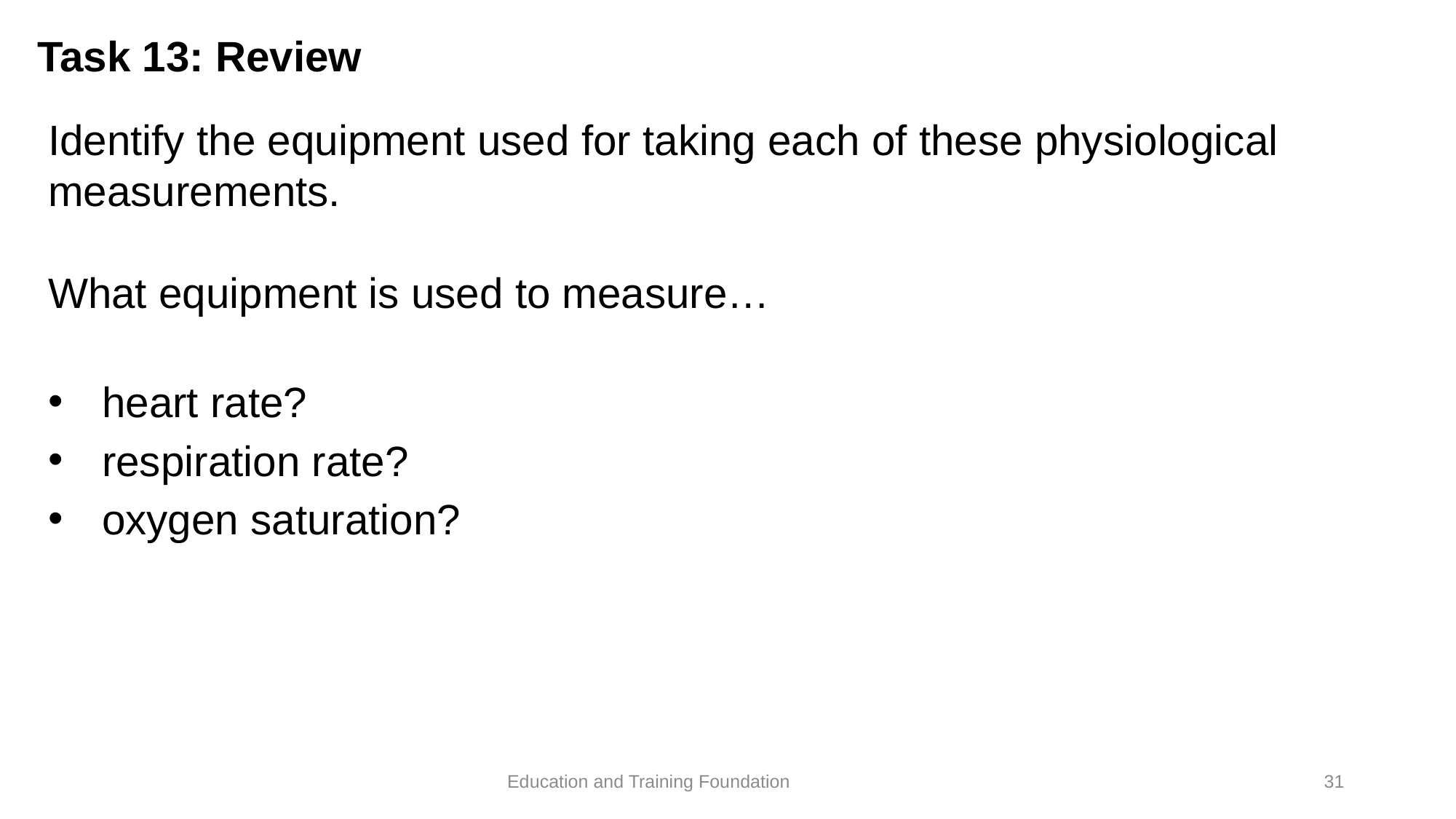

# Task 13: Review
Identify the equipment used for taking each of these physiological measurements.

What equipment is used to measure…

heart rate?
respiration rate?
oxygen saturation?

31
Education and Training Foundation